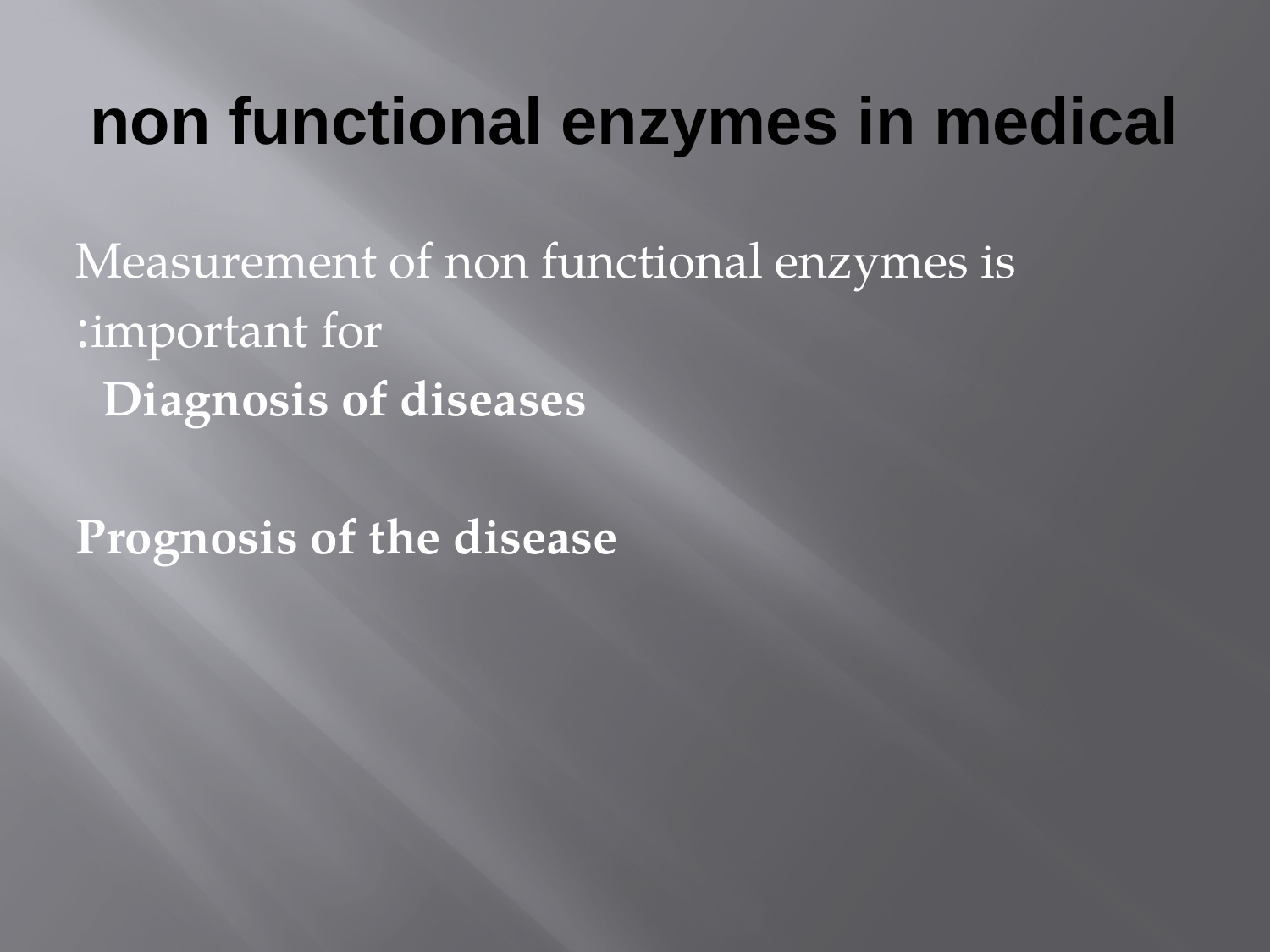

# non functional enzymes in medical
Measurement of non functional enzymes is
important for:
Diagnosis of diseases

Prognosis of the disease